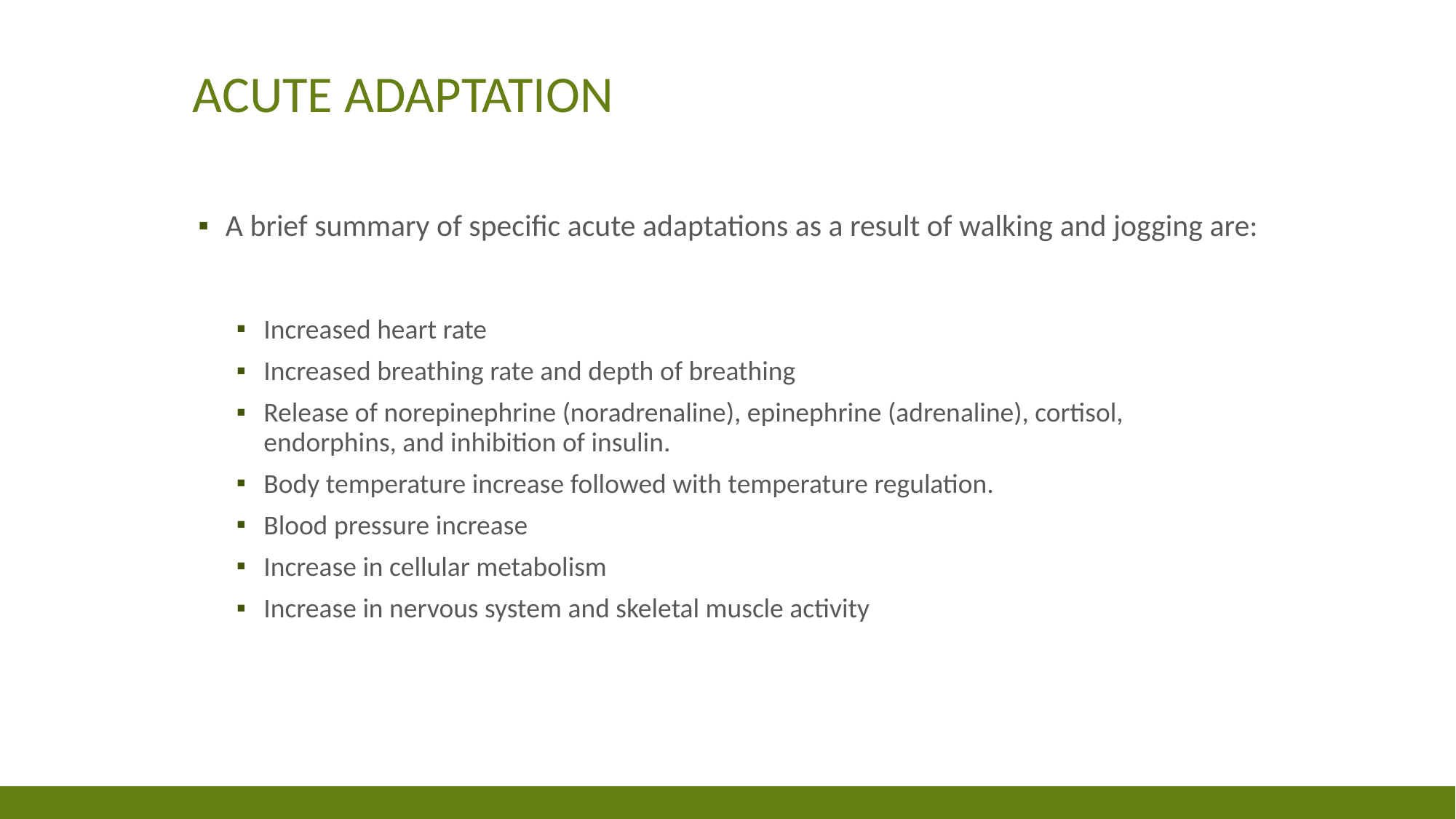

# Acute Adaptation
A brief summary of specific acute adaptations as a result of walking and jogging are:

Increased heart rate
Increased breathing rate and depth of breathing
Release of norepinephrine (noradrenaline), epinephrine (adrenaline), cortisol, endorphins, and inhibition of insulin.
Body temperature increase followed with temperature regulation.
Blood pressure increase
Increase in cellular metabolism
Increase in nervous system and skeletal muscle activity